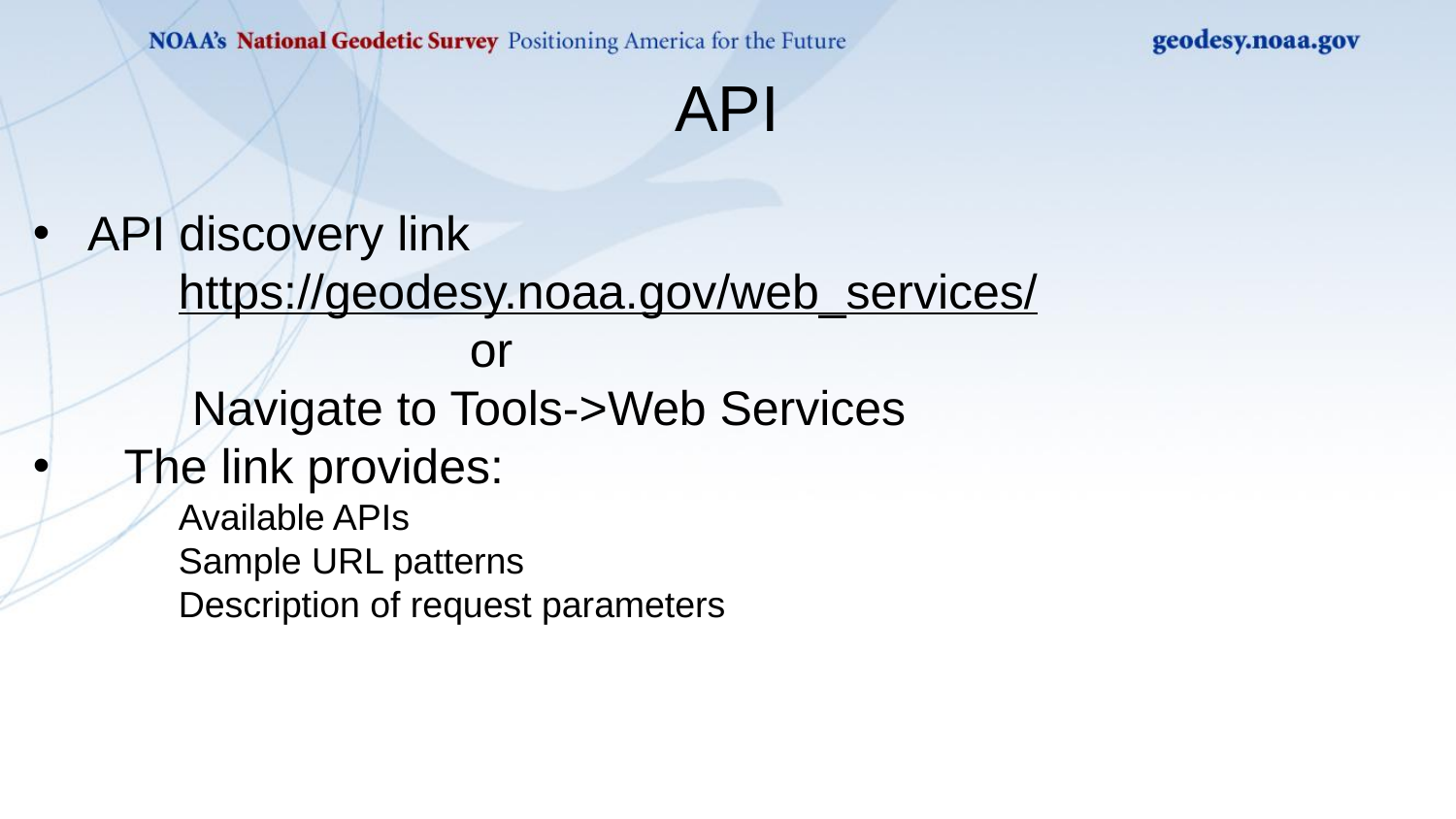

API

API discovery link
	https://geodesy.noaa.gov/web_services/
     			or
	 Navigate to Tools->Web Services
The link provides:
	Available APIs
	Sample URL patterns
	Description of request parameters